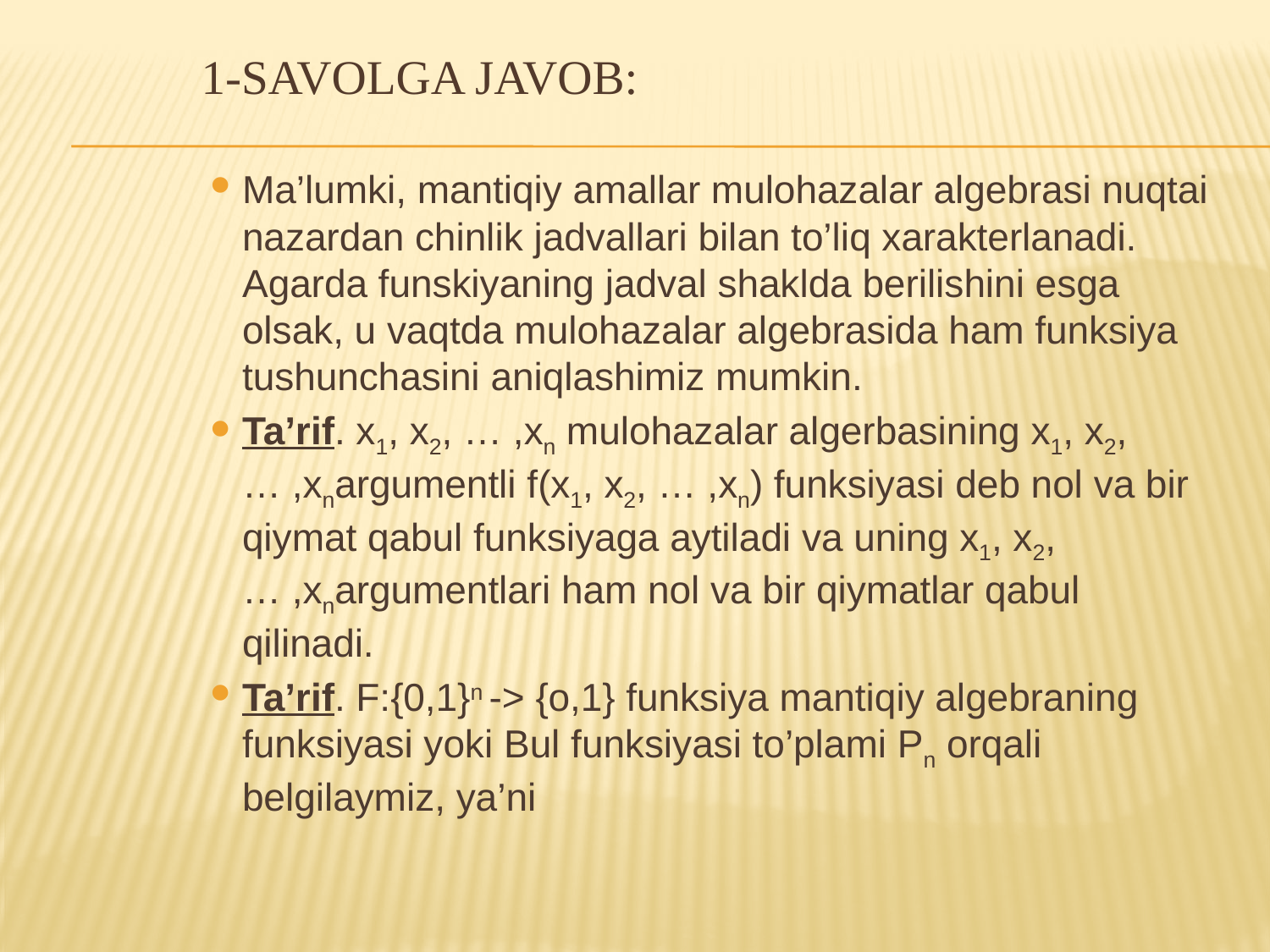

# 1-savolga javob:
Ma’lumki, mantiqiy amallar mulohazalar algebrasi nuqtai nazardan chinlik jadvallari bilan to’liq xarakterlanadi. Agarda funskiyaning jadval shaklda berilishini esga olsak, u vaqtda mulohazalar algebrasida ham funksiya tushunchasini aniqlashimiz mumkin.
Ta’rif. x1, x2, … ,xn mulohazalar algerbasining x1, x2, … ,xnargumentli f(x1, x2, … ,xn) funksiyasi deb nol va bir qiymat qabul funksiyaga aytiladi va uning x1, x2, … ,xnargumentlari ham nol va bir qiymatlar qabul qilinadi.
Ta’rif. F:{0,1}n -> {o,1} funksiya mantiqiy algebraning funksiyasi yoki Bul funksiyasi to’plami Pn orqali belgilaymiz, ya’ni